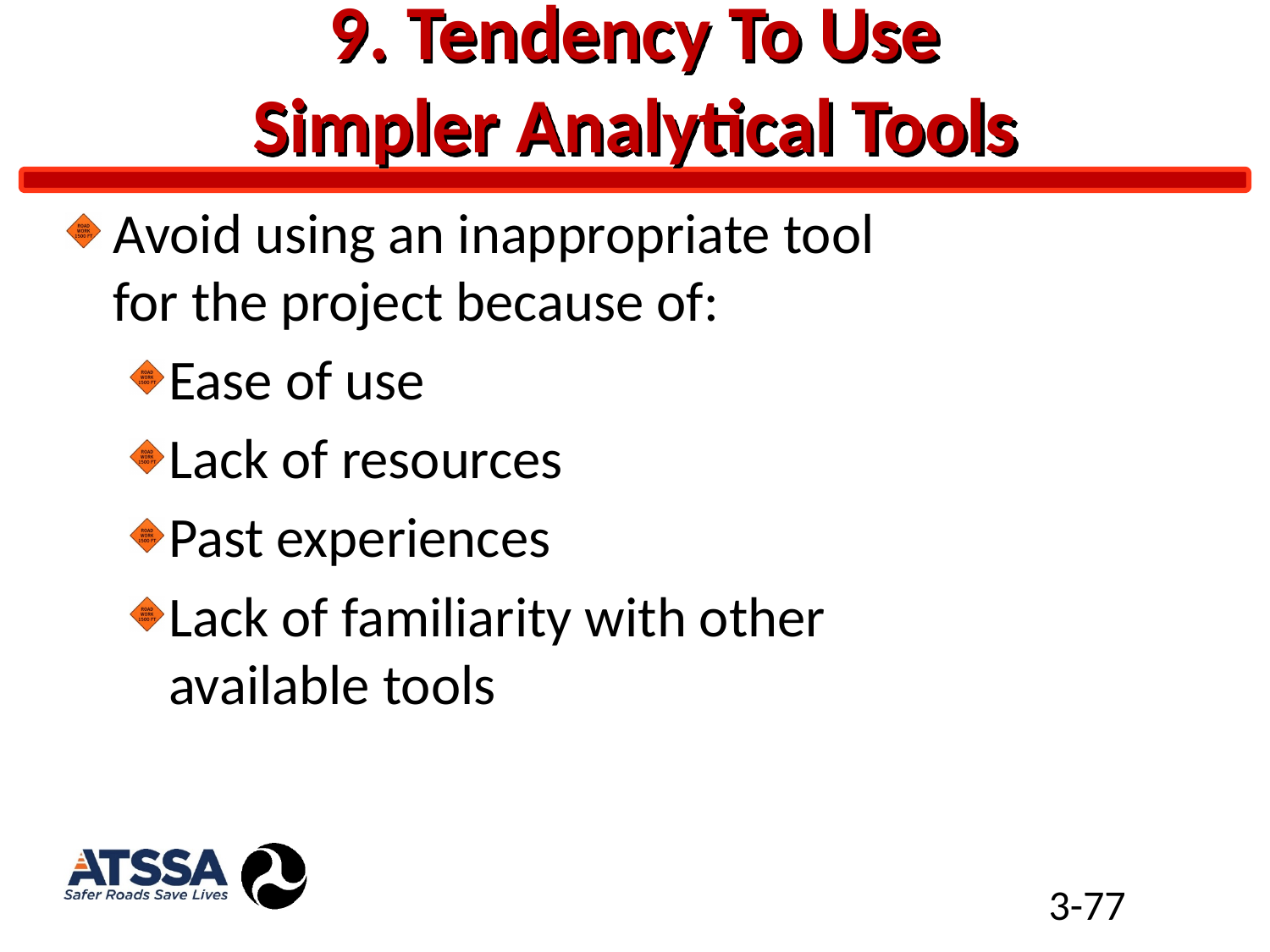

# 9. Tendency To Use Simpler Analytical Tools
Avoid using an inappropriate tool for the project because of:
Ease of use
Lack of resources
Past experiences
Lack of familiarity with other available tools